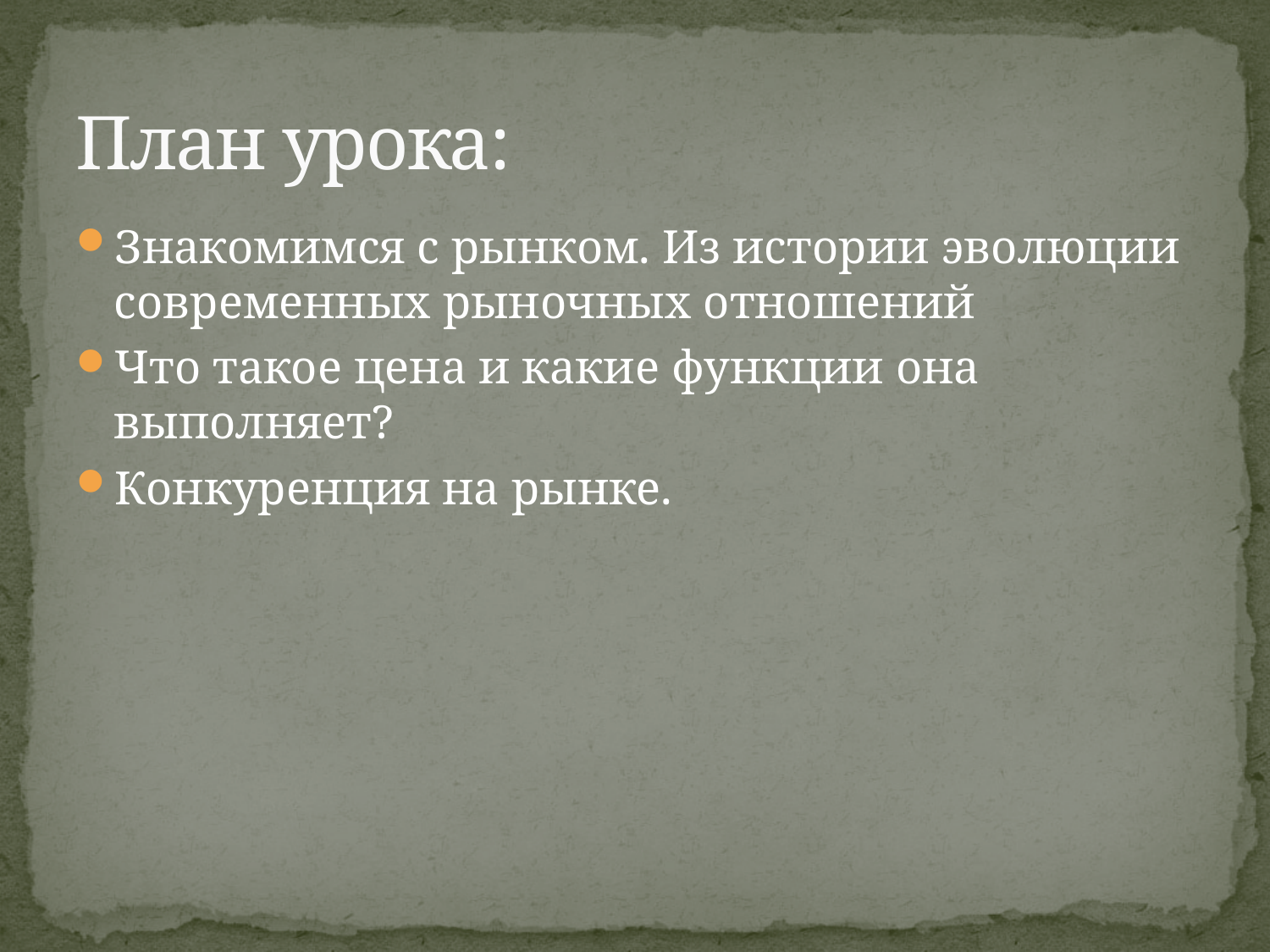

# План урока:
Знакомимся с рынком. Из истории эволюции современных рыночных отношений
Что такое цена и какие функции она выполняет?
Конкуренция на рынке.